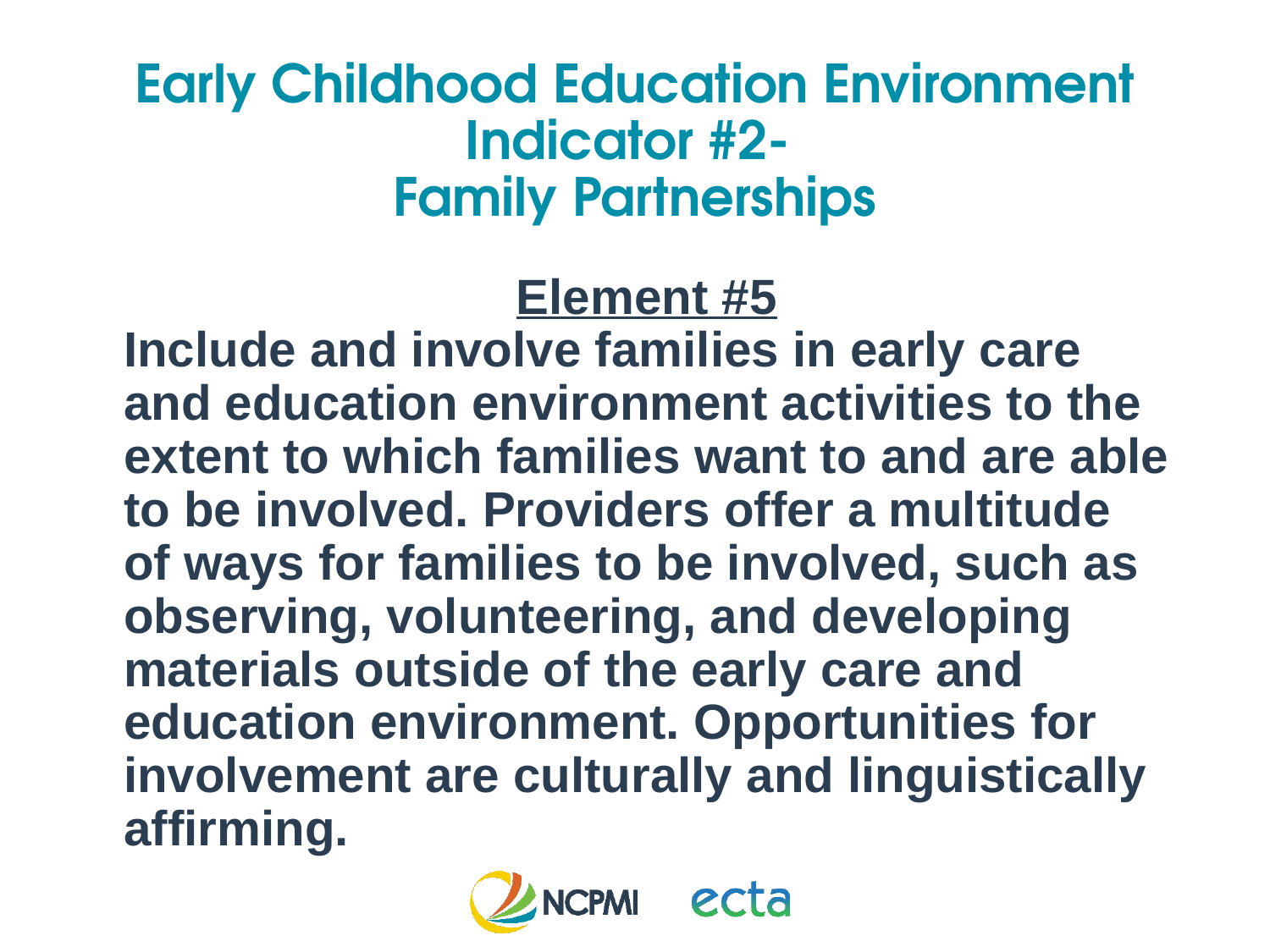

# Early Childhood Education Environment Indicator #2-
Family Partnerships
Element #5
Include and involve families in early care and education environment activities to the extent to which families want to and are able to be involved. Providers offer a multitude of ways for families to be involved, such as observing, volunteering, and developing materials outside of the early care and education environment. Opportunities for involvement are culturally and linguistically affirming.